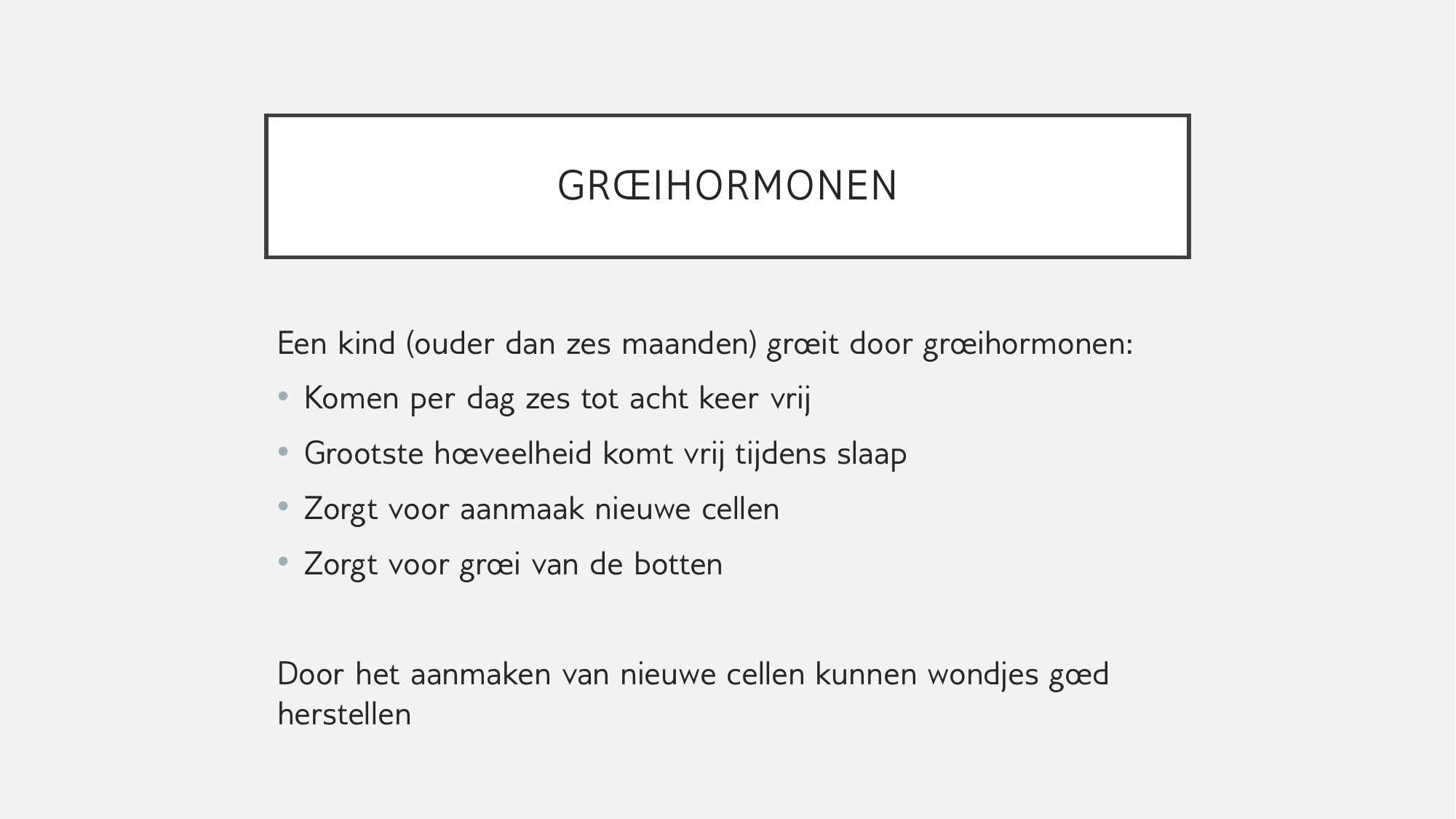

# groeihormonen
Een kind (ouder dan zes maanden) groeit door groeihormonen:
Komen per dag zes tot acht keer vrij
Grootste hoeveelheid komt vrij tijdens slaap
Zorgt voor aanmaak nieuwe cellen
Zorgt voor groei van de botten

Door het aanmaken van nieuwe cellen kunnen wondjes goed herstellen